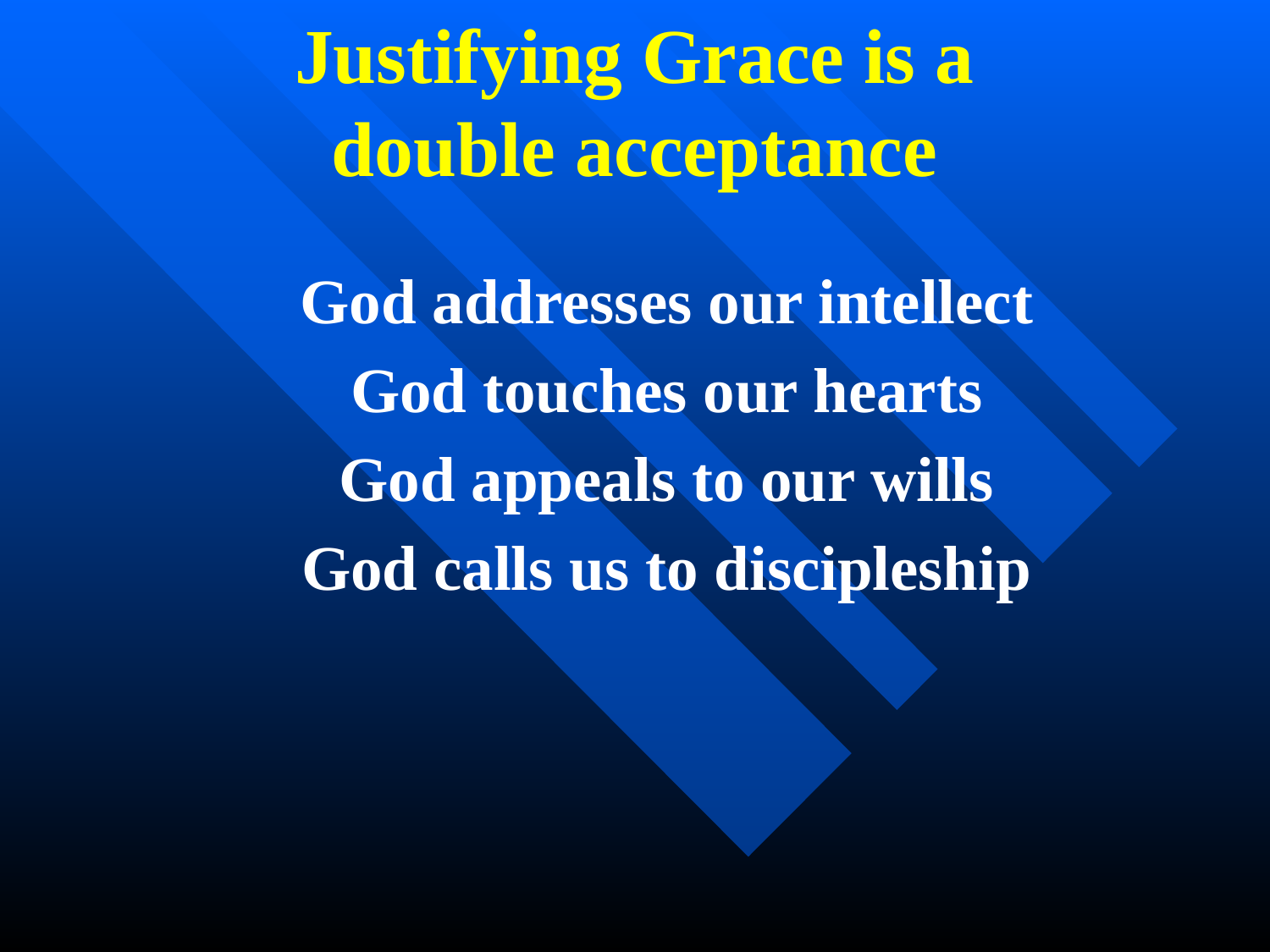

Justifying Grace is a
double acceptance
God addresses our intellect
God touches our hearts
God appeals to our wills
God calls us to discipleship